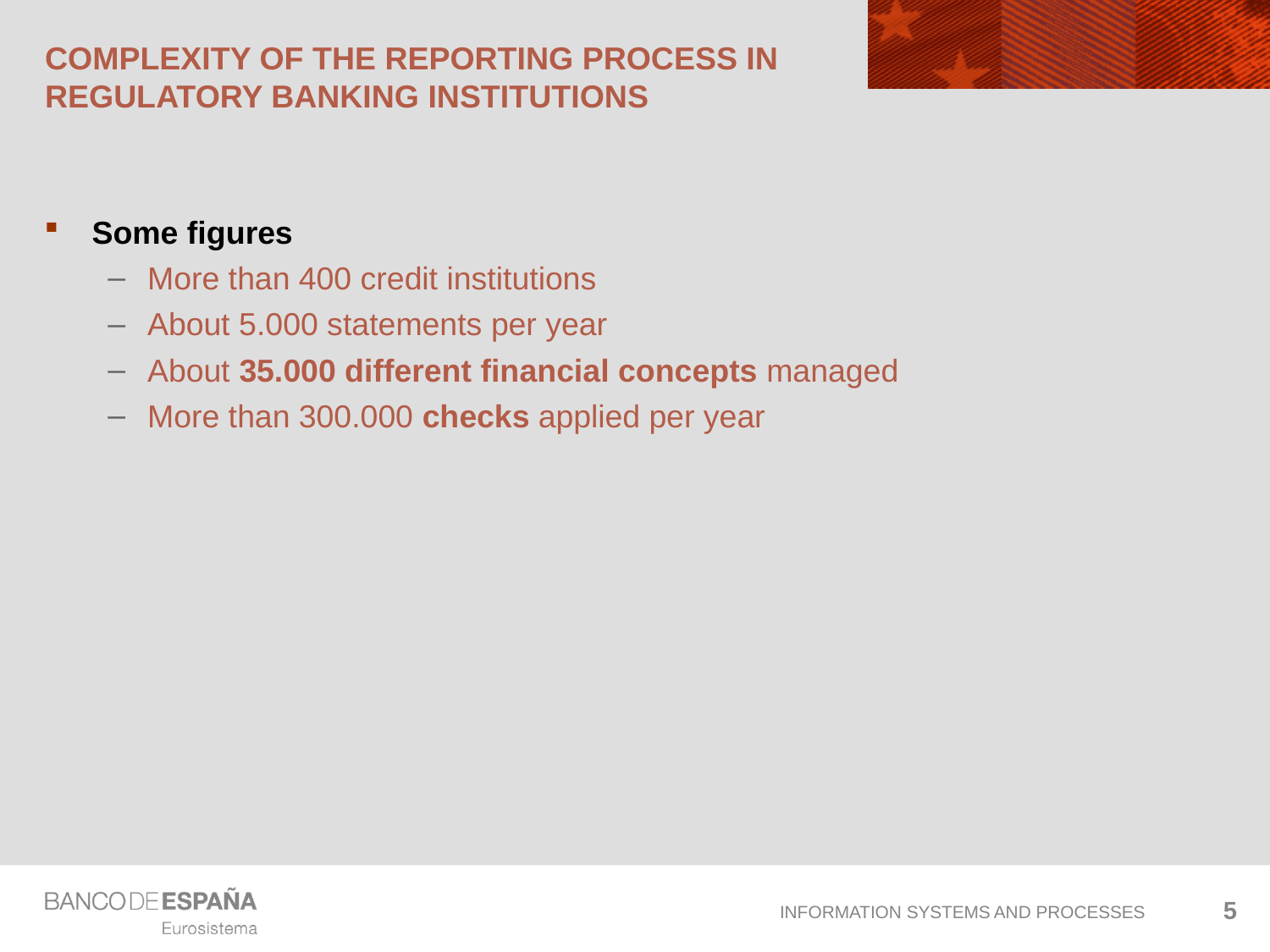

# Complexity of the reporting process in regulatory banking institutions
Some figures
More than 400 credit institutions
About 5.000 statements per year
About 35.000 different financial concepts managed
More than 300.000 checks applied per year

5